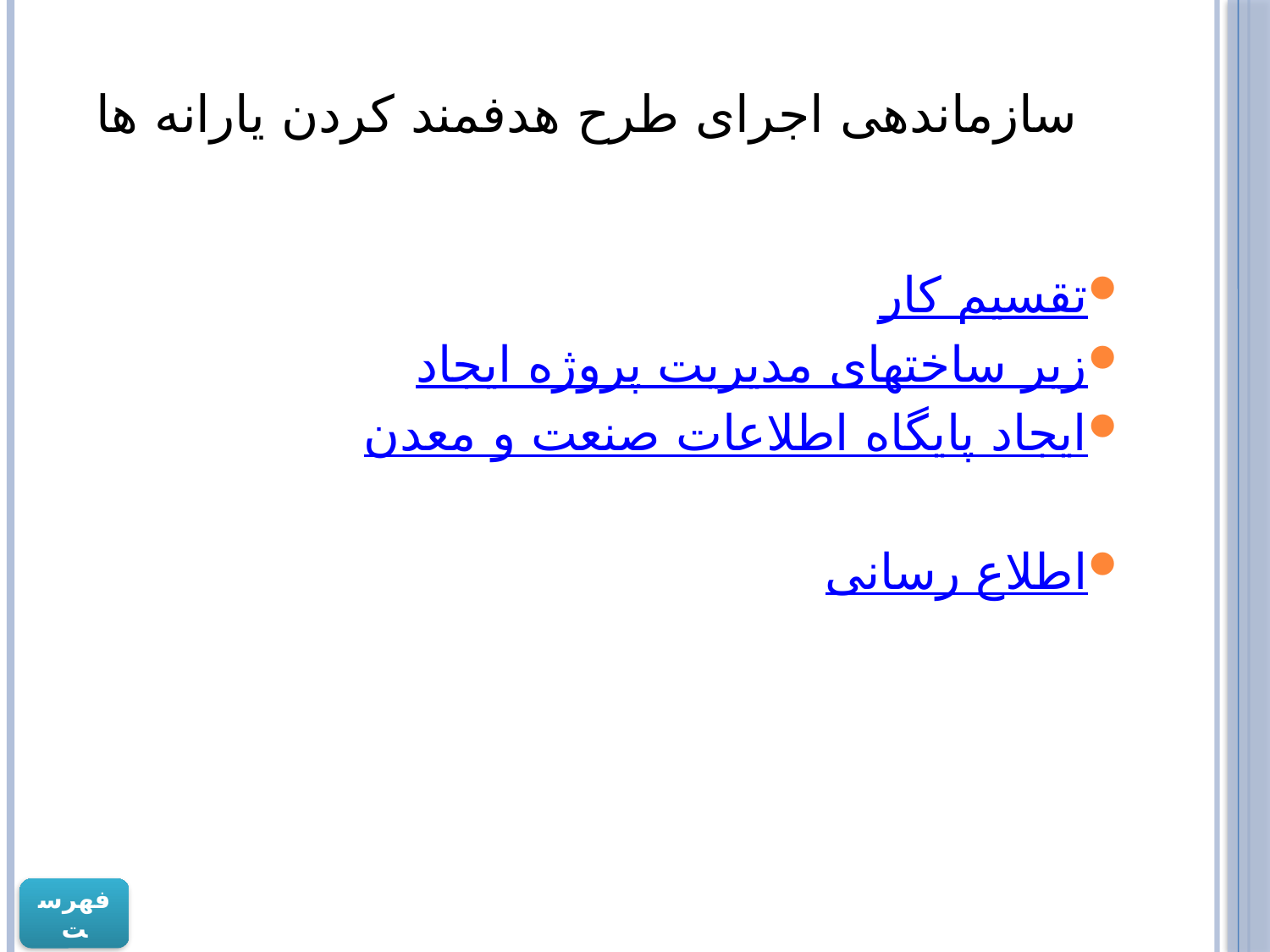

# سازماندهی اجرای طرح هدفمند کردن یارانه ها

تقسیم کار
ایجاد زیر ساختهای مدیریت پروژه
ایجاد پایگاه اطلاعات صنعت و معدن

اطلاع رسانی

فهرست